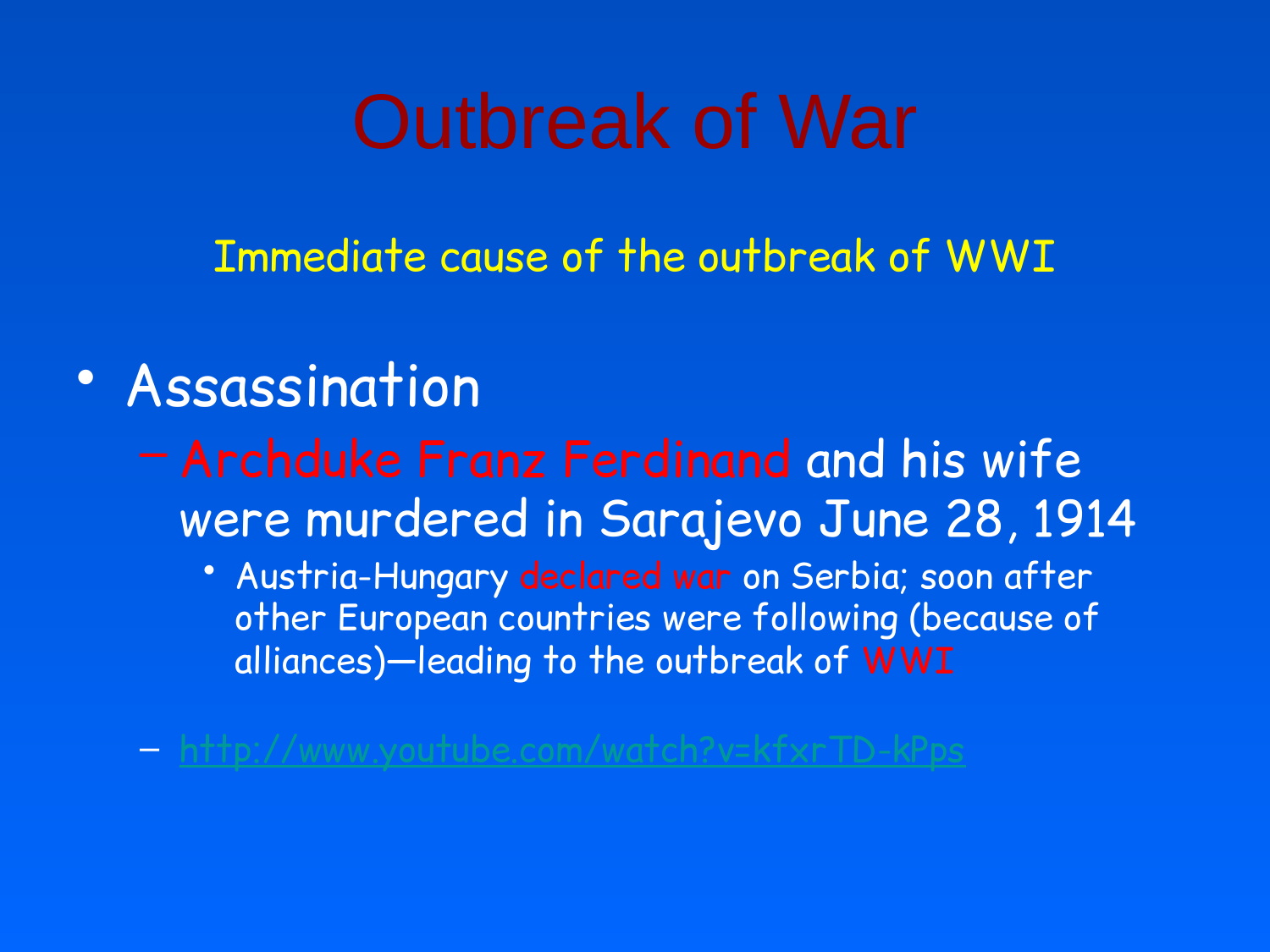

# Outbreak of War
Immediate cause of the outbreak of WWI

Assassination
Archduke Franz Ferdinand and his wife were murdered in Sarajevo June 28, 1914
Austria-Hungary declared war on Serbia; soon after other European countries were following (because of alliances)—leading to the outbreak of WWI

http://www.youtube.com/watch?v=kfxrTD-kPps